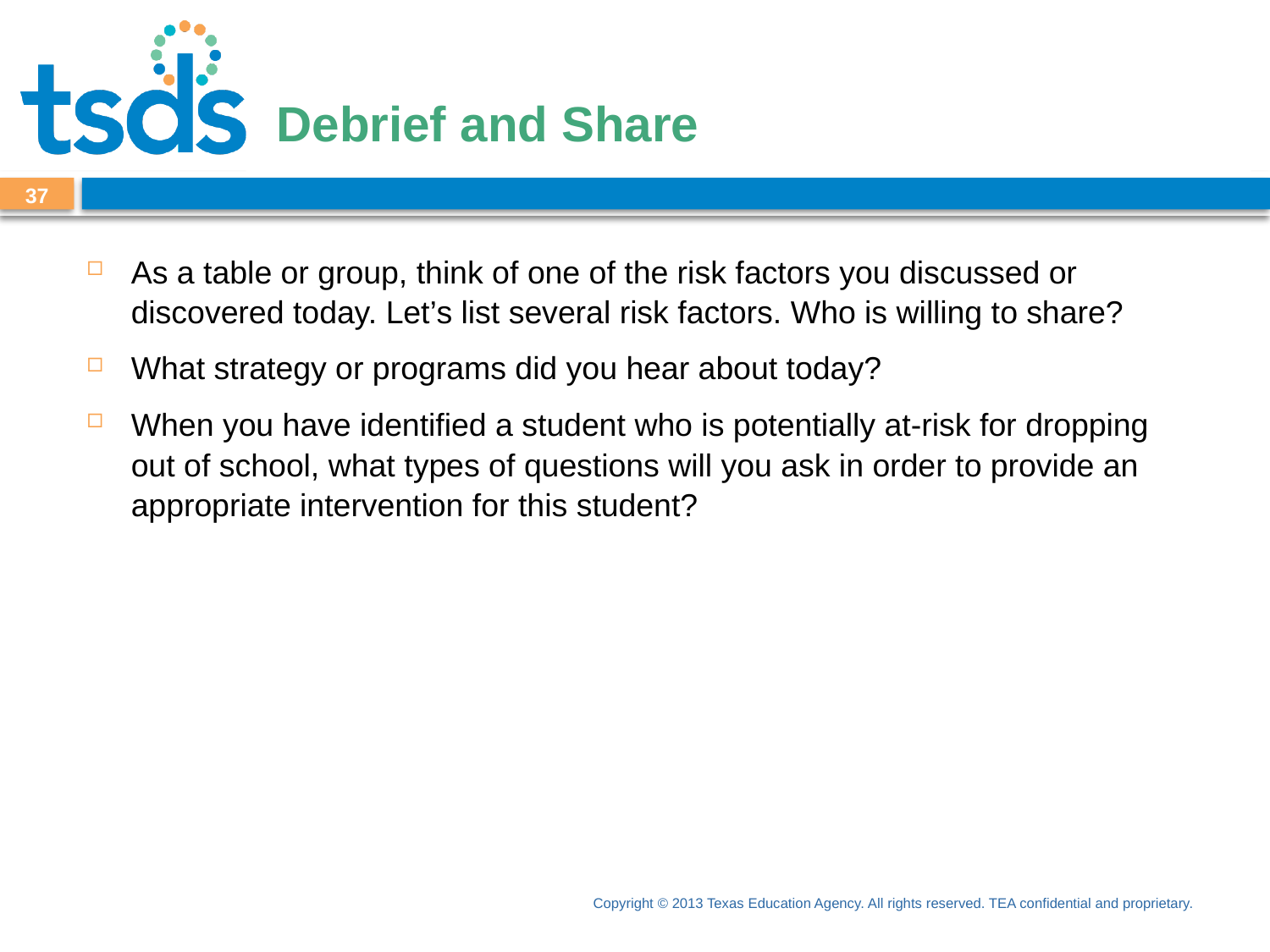

# Debrief and Share
37
As a table or group, think of one of the risk factors you discussed or discovered today. Let’s list several risk factors. Who is willing to share?
What strategy or programs did you hear about today?
When you have identified a student who is potentially at-risk for dropping out of school, what types of questions will you ask in order to provide an appropriate intervention for this student?